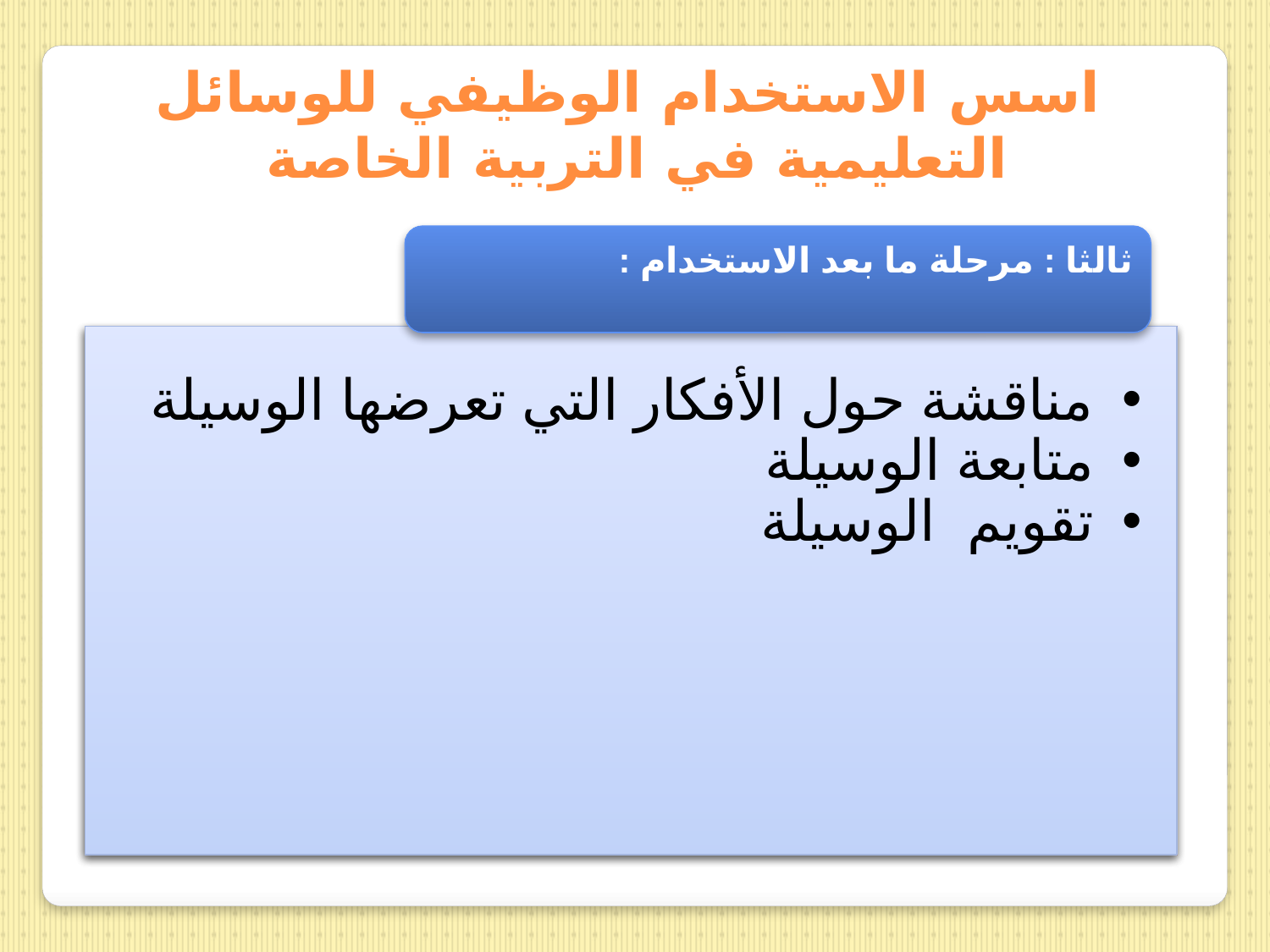

# اسس الاستخدام الوظيفي للوسائل التعليمية في التربية الخاصة
ثالثا : مرحلة ما بعد الاستخدام :

مناقشة حول الأفكار التي تعرضها الوسيلة
متابعة الوسيلة
تقويم  الوسيلة